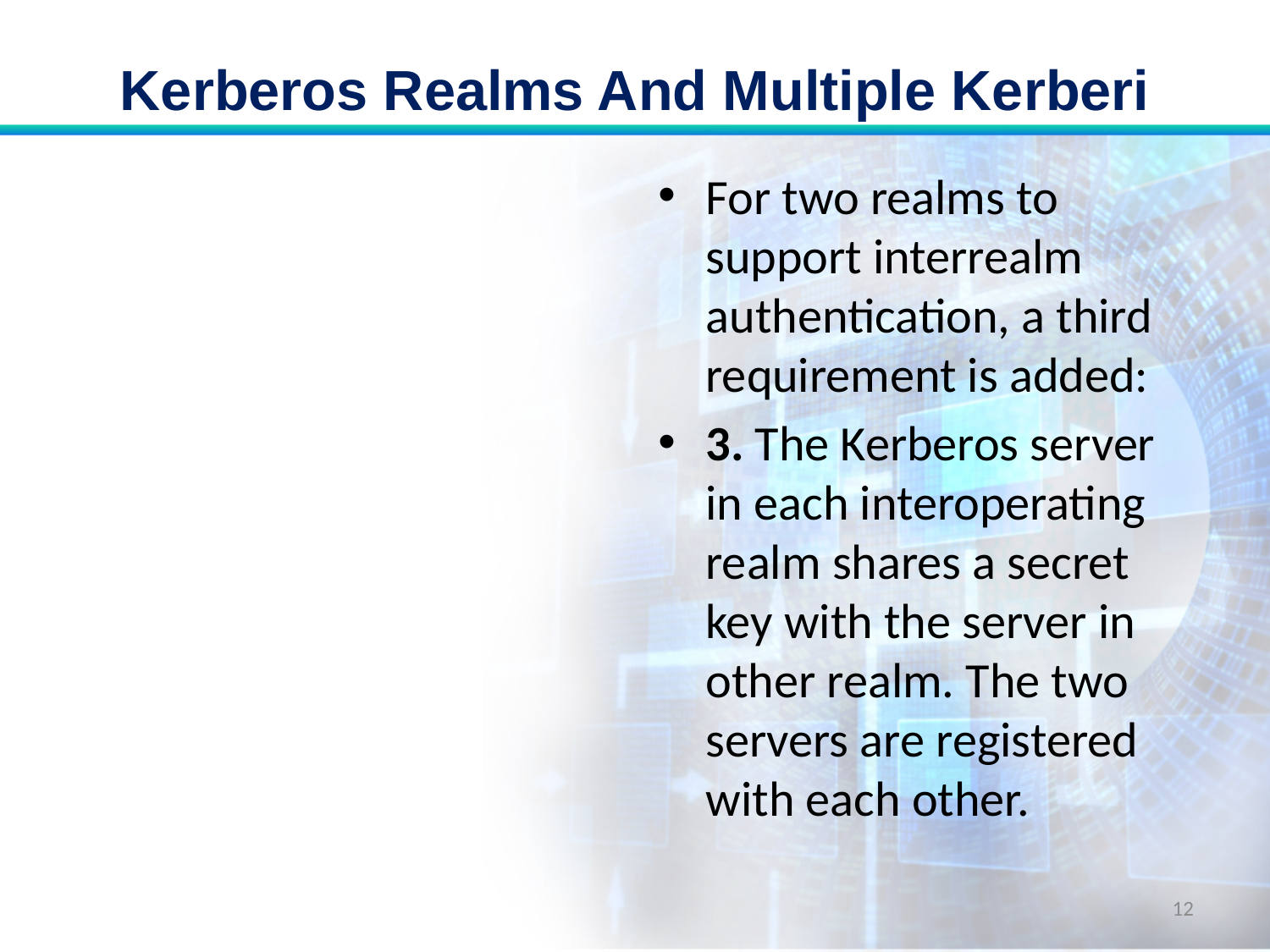

# Kerberos Realms And Multiple Kerberi
For two realms to support interrealm authentication, a third requirement is added:
3. The Kerberos server in each interoperating realm shares a secret key with the server in other realm. The two servers are registered with each other.
12